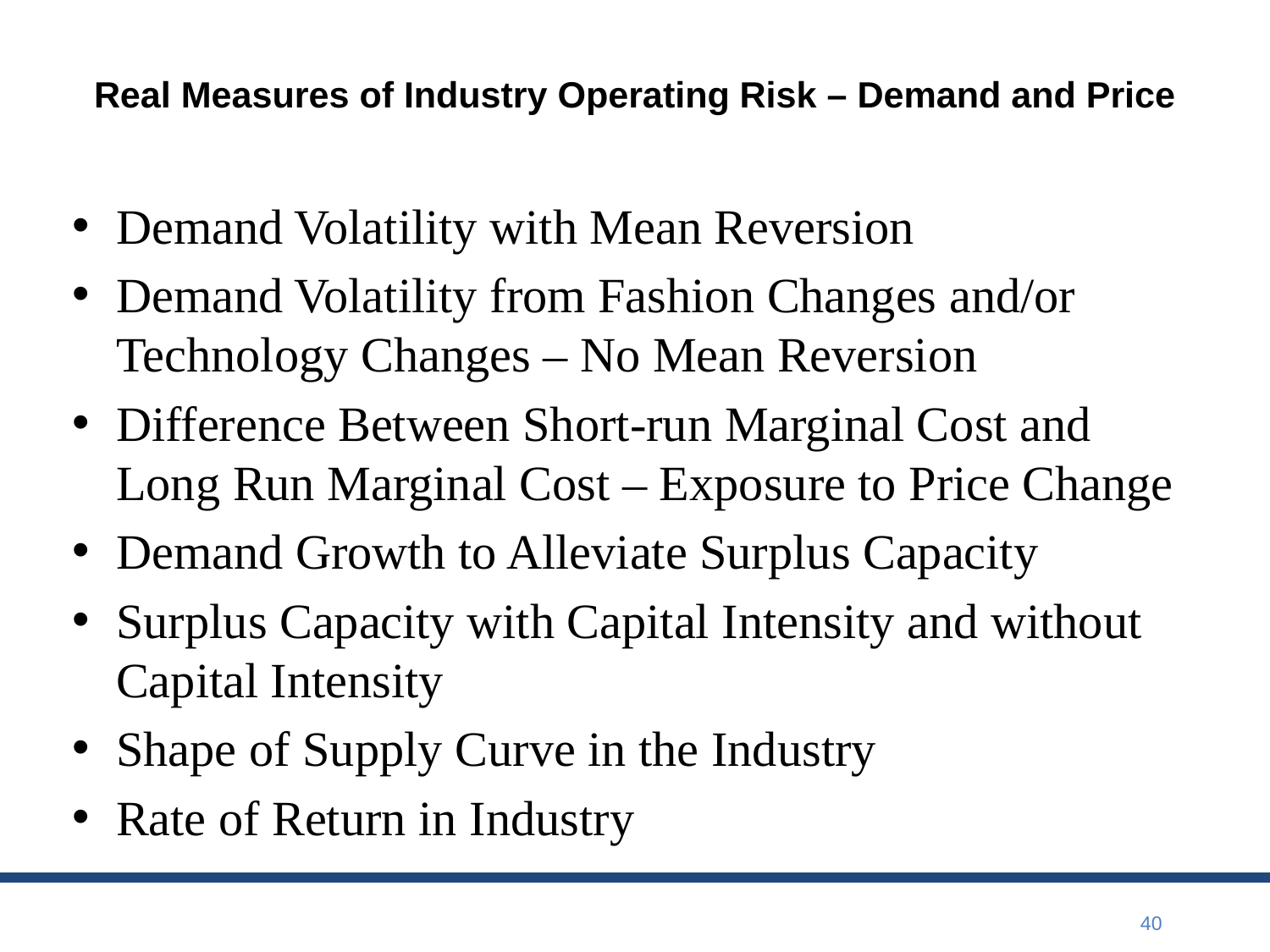

# Real Measures of Industry Operating Risk – Demand and Price
Demand Volatility with Mean Reversion
Demand Volatility from Fashion Changes and/or Technology Changes – No Mean Reversion
Difference Between Short-run Marginal Cost and Long Run Marginal Cost – Exposure to Price Change
Demand Growth to Alleviate Surplus Capacity
Surplus Capacity with Capital Intensity and without Capital Intensity
Shape of Supply Curve in the Industry
Rate of Return in Industry